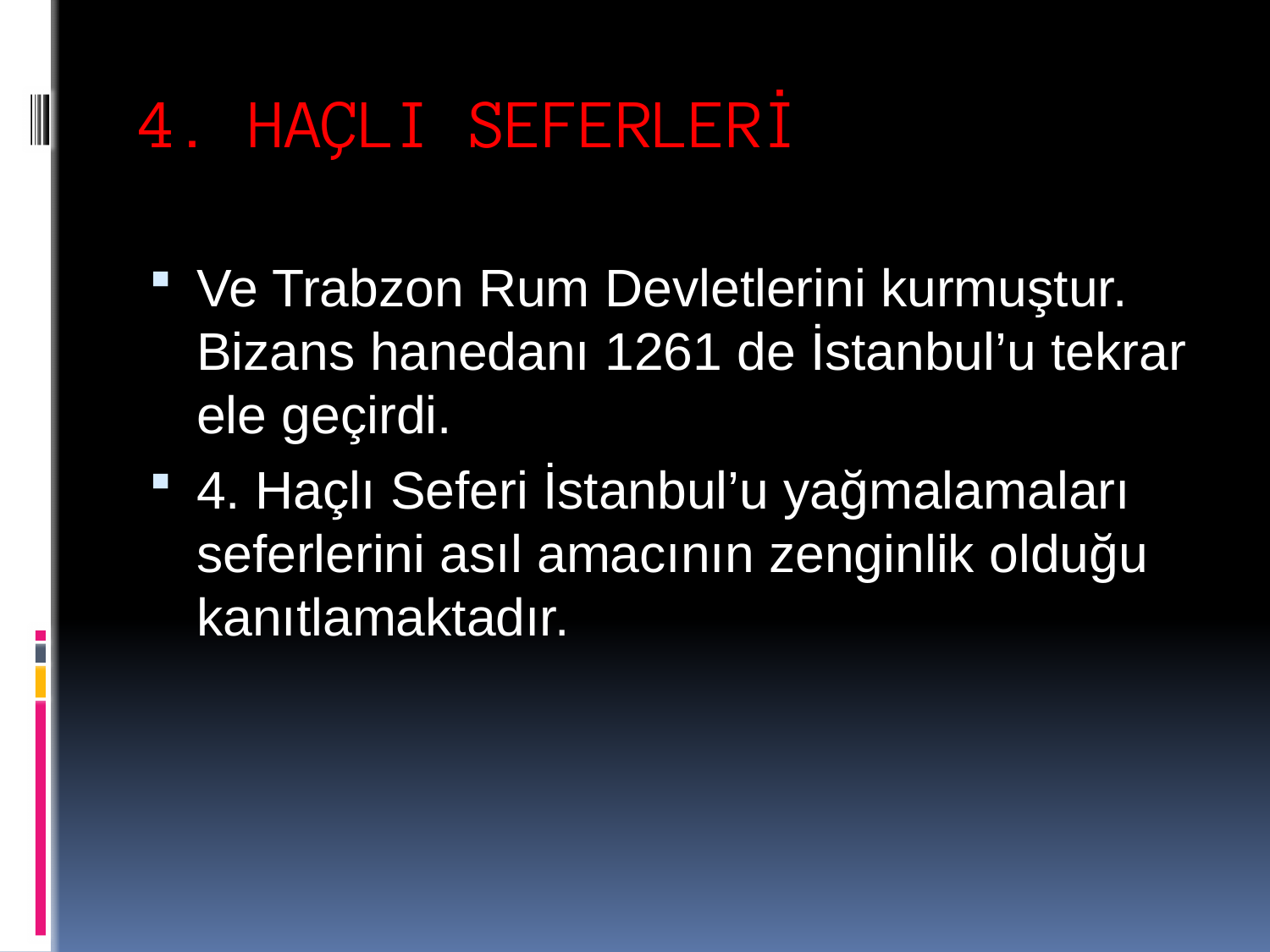

# 4. HAÇLI SEFERLERİ
Ve Trabzon Rum Devletlerini kurmuştur. Bizans hanedanı 1261 de İstanbul’u tekrar ele geçirdi.
4. Haçlı Seferi İstanbul’u yağmalamaları seferlerini asıl amacının zenginlik olduğu kanıtlamaktadır.